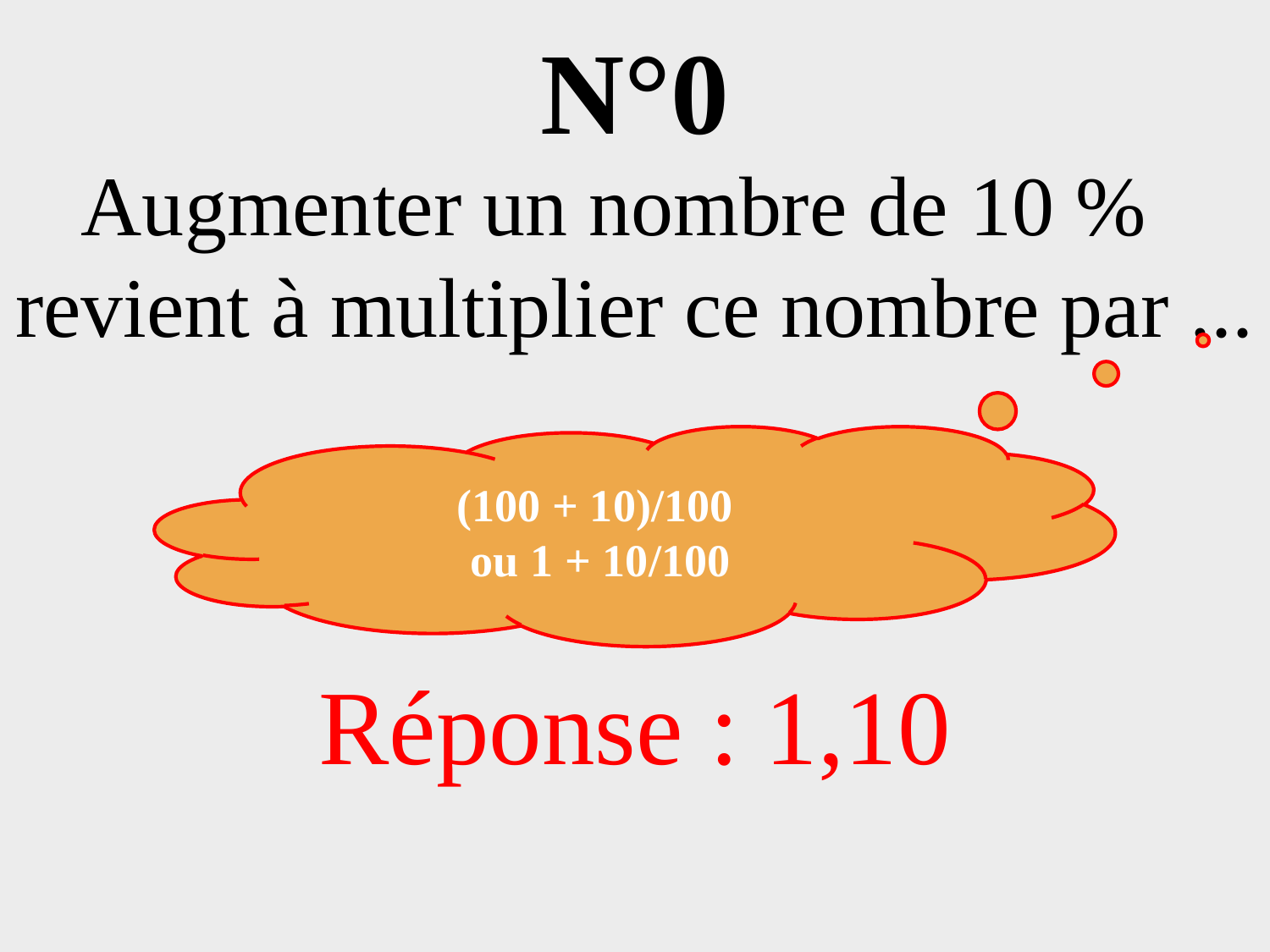

# N°0
Augmenter un nombre de 10 %
revient à multiplier ce nombre par ...

Réponse : 1,10

(100 + 10)/100
ou 1 + 10/100